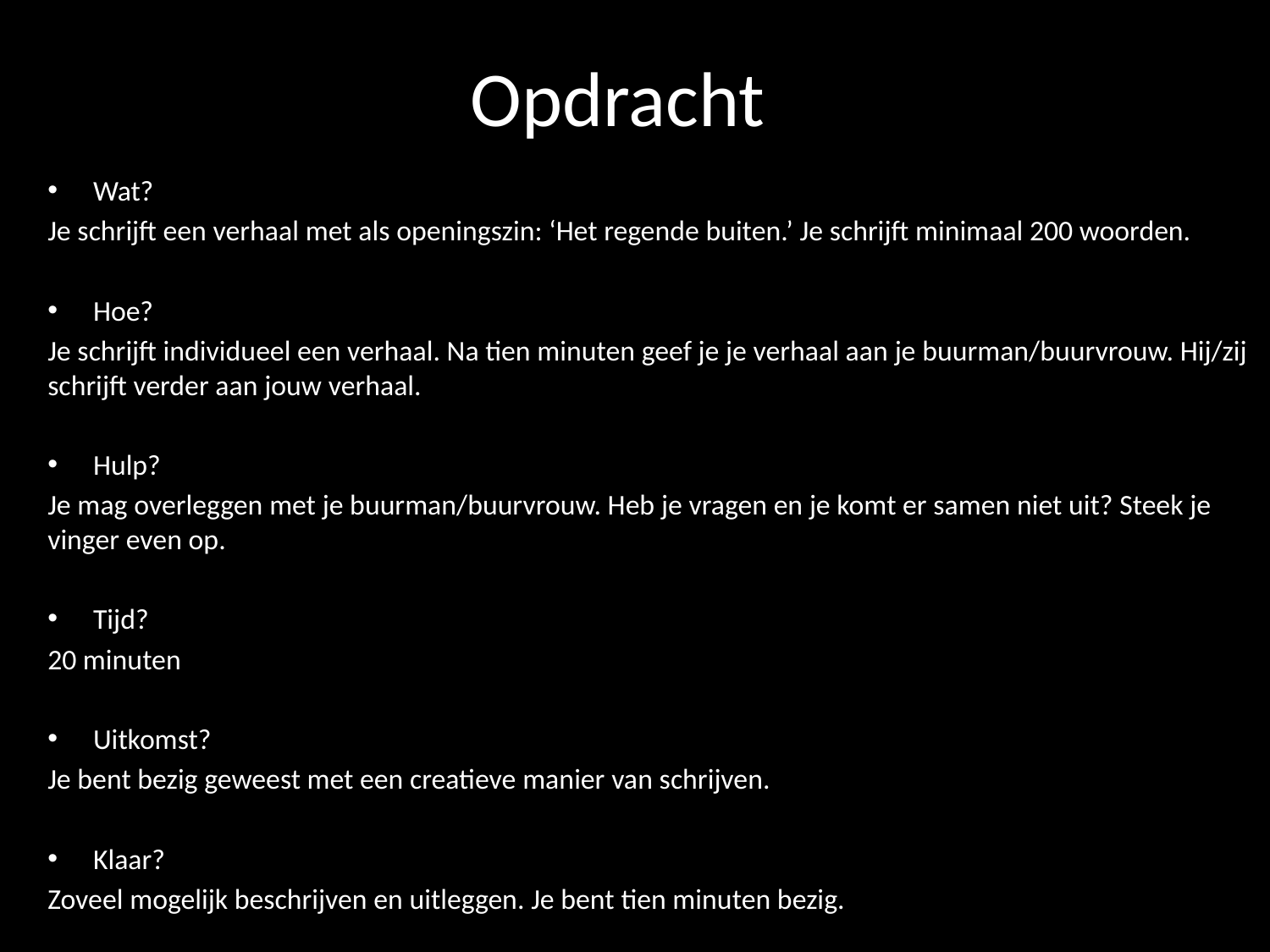

# Opdracht
Wat?
Je schrijft een verhaal met als openingszin: ‘Het regende buiten.’ Je schrijft minimaal 200 woorden.

Hoe?
Je schrijft individueel een verhaal. Na tien minuten geef je je verhaal aan je buurman/buurvrouw. Hij/zij schrijft verder aan jouw verhaal.

Hulp?
Je mag overleggen met je buurman/buurvrouw. Heb je vragen en je komt er samen niet uit? Steek je vinger even op.

Tijd?
20 minuten

Uitkomst?
Je bent bezig geweest met een creatieve manier van schrijven.

Klaar?
Zoveel mogelijk beschrijven en uitleggen. Je bent tien minuten bezig.